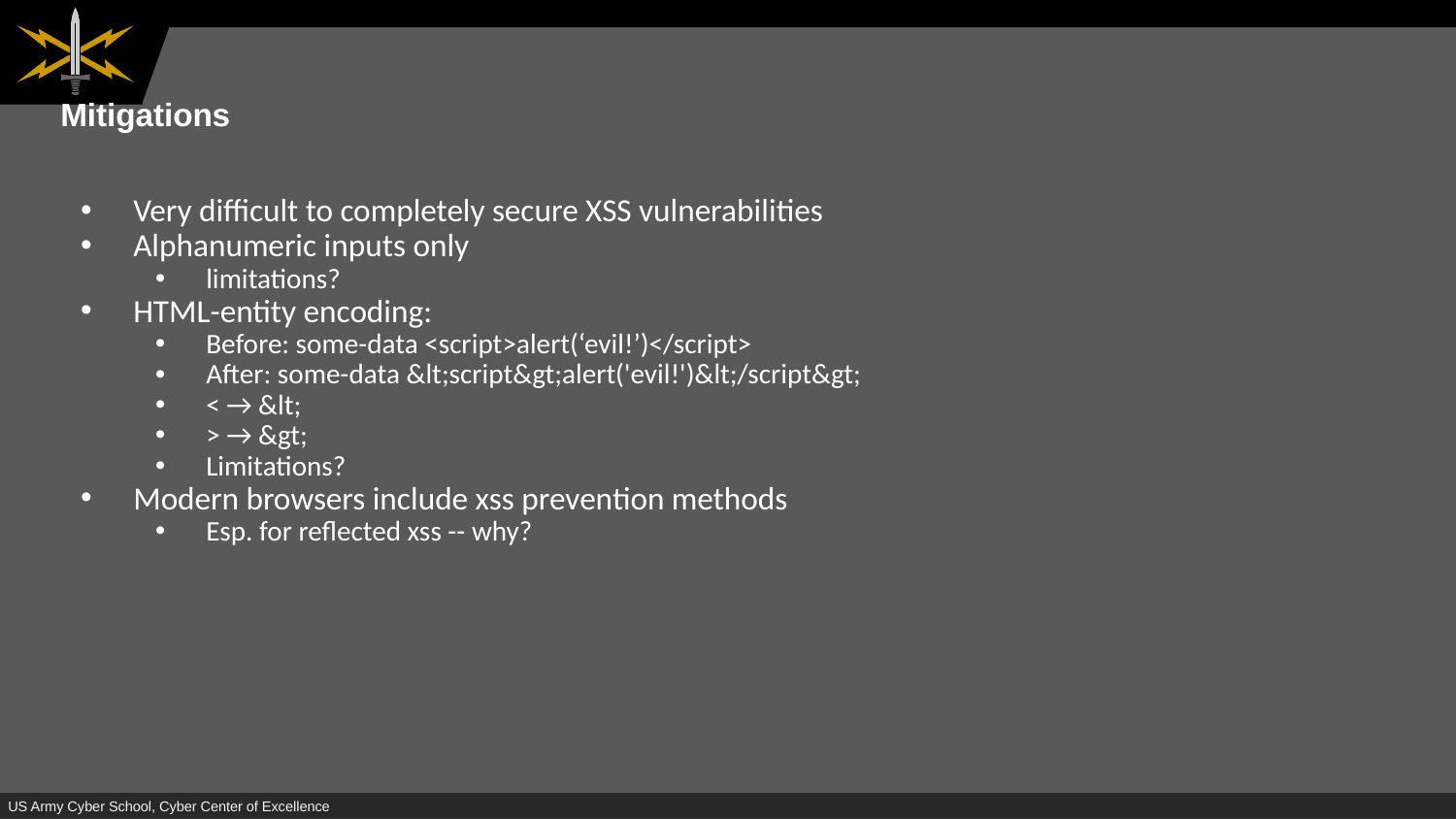

# Mitigations
Very difficult to completely secure XSS vulnerabilities
Alphanumeric inputs only
limitations?
HTML-entity encoding:
Before: some-data <script>alert(‘evil!’)</script>
After: some-data &lt;script&gt;alert('evil!')&lt;/script&gt;
< → &lt;
> → &gt;
Limitations?
Modern browsers include xss prevention methods
Esp. for reflected xss -- why?